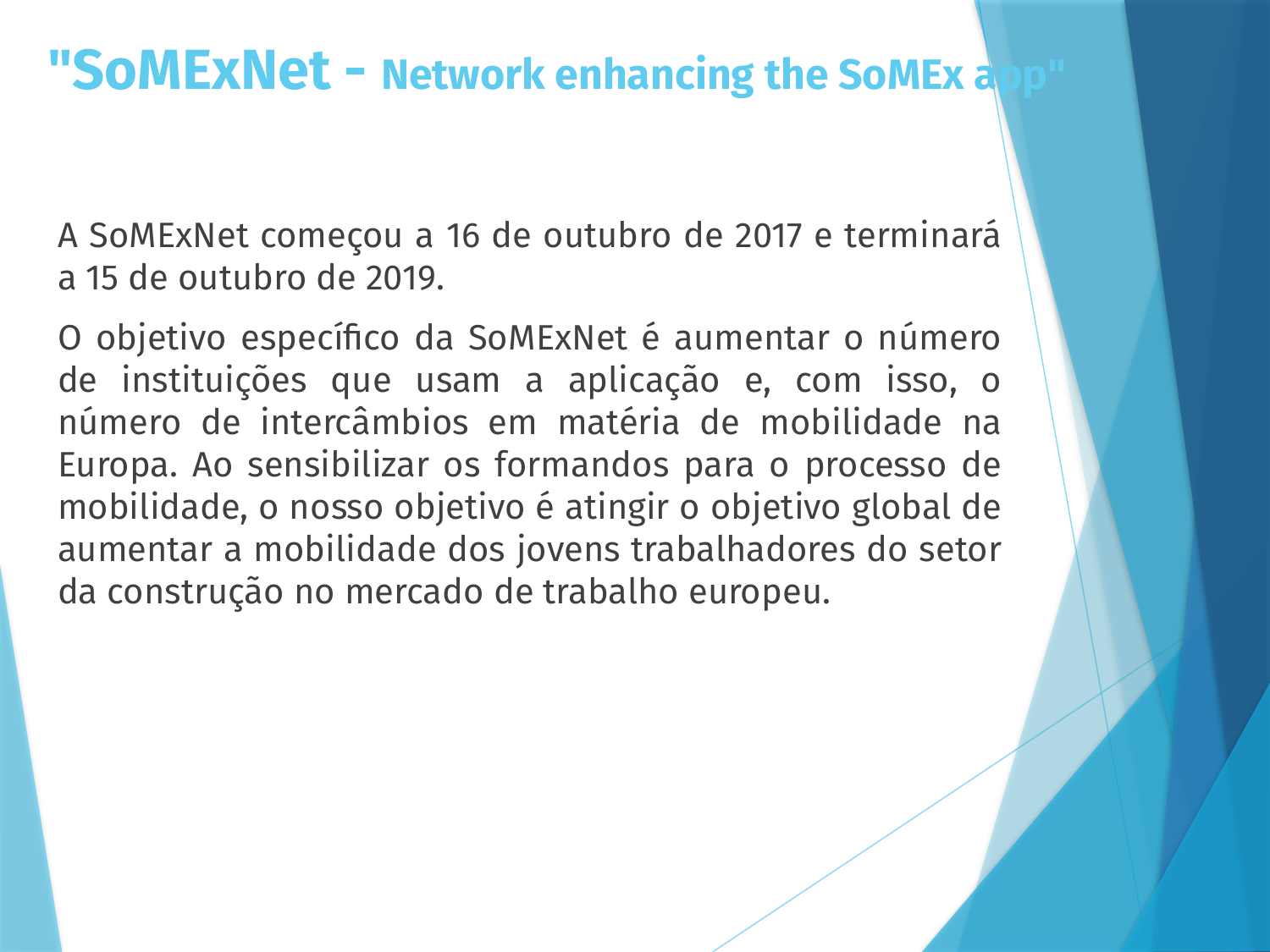

# "SoMExNet - Network enhancing the SoMEx app"
A SoMExNet começou a 16 de outubro de 2017 e terminará a 15 de outubro de 2019.
O objetivo específico da SoMExNet é aumentar o número de instituições que usam a aplicação e, com isso, o número de intercâmbios em matéria de mobilidade na Europa. Ao sensibilizar os formandos para o processo de mobilidade, o nosso objetivo é atingir o objetivo global de aumentar a mobilidade dos jovens trabalhadores do setor da construção no mercado de trabalho europeu.